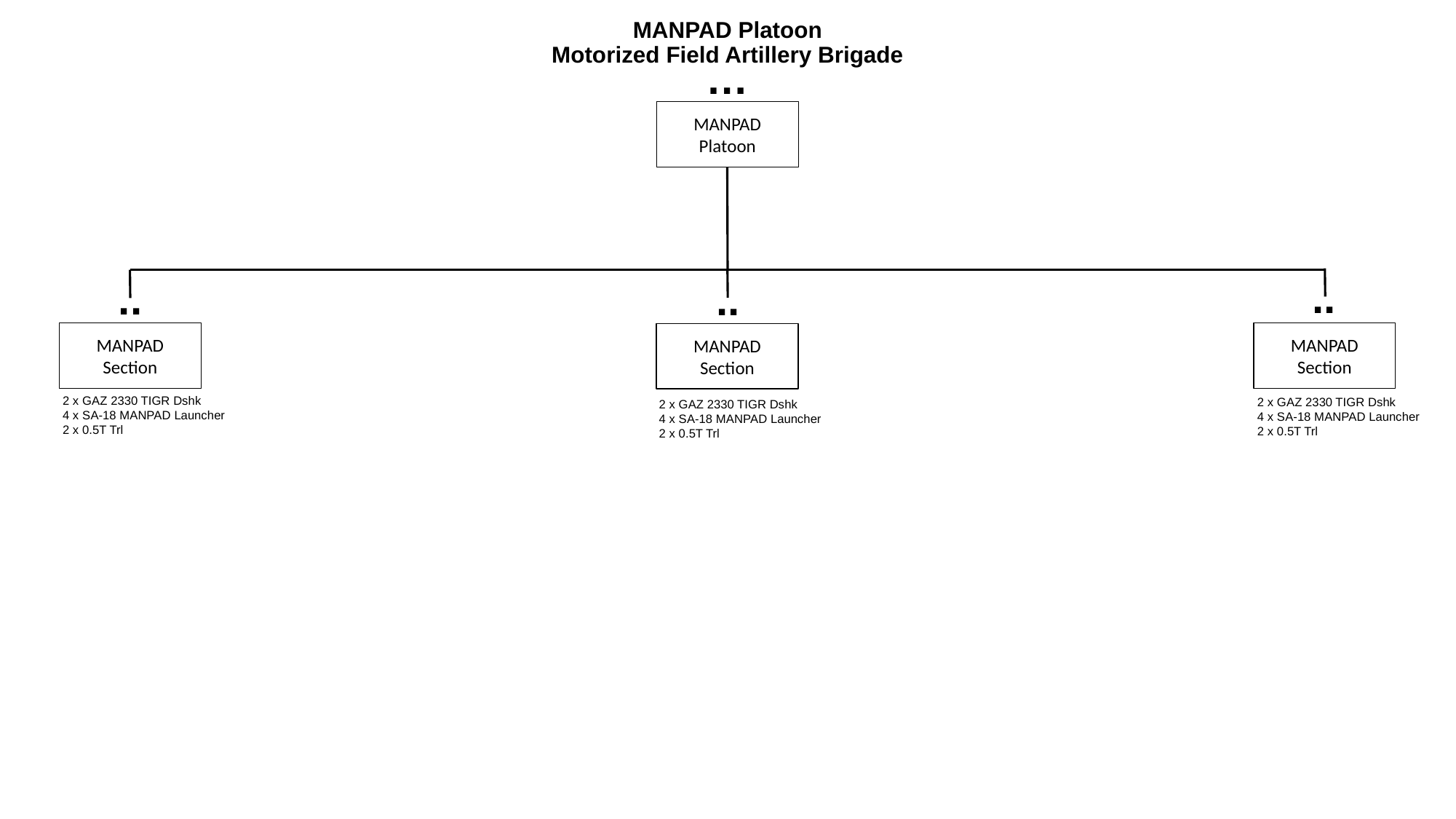

# MANPAD Platoon Motorized Field Artillery Brigade
…
MANPAD
Platoon
..
..
..
MANPAD
Section
MANPAD
Section
MANPAD
Section
2 x GAZ 2330 TIGR Dshk
4 x SA-18 MANPAD Launcher
2 x 0.5T Trl
2 x GAZ 2330 TIGR Dshk
4 x SA-18 MANPAD Launcher
2 x 0.5T Trl
2 x GAZ 2330 TIGR Dshk
4 x SA-18 MANPAD Launcher
2 x 0.5T Trl